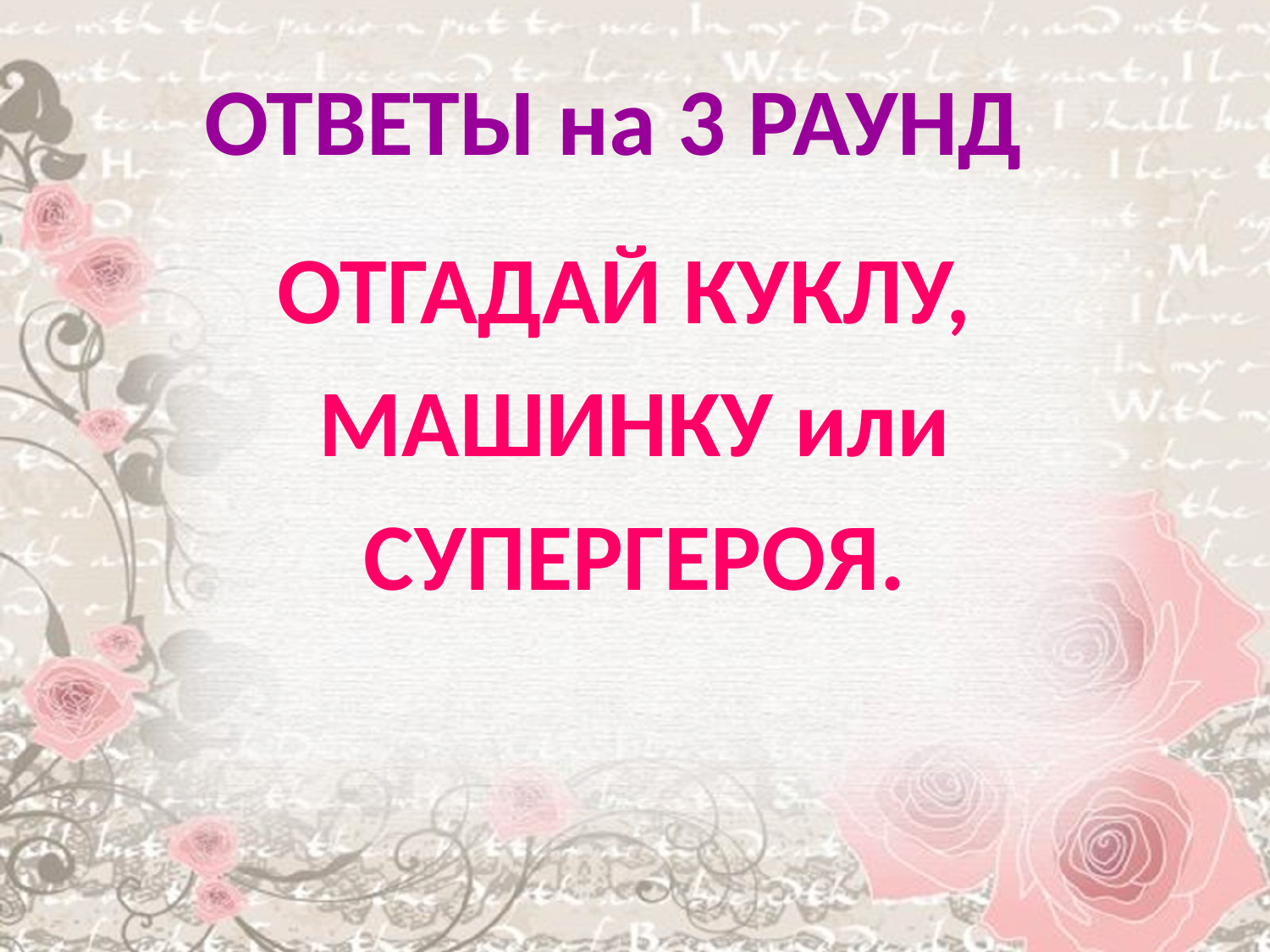

# ОТВЕТЫ на 3 РАУНД
ОТГАДАЙ КУКЛУ,
МАШИНКУ или
СУПЕРГЕРОЯ.